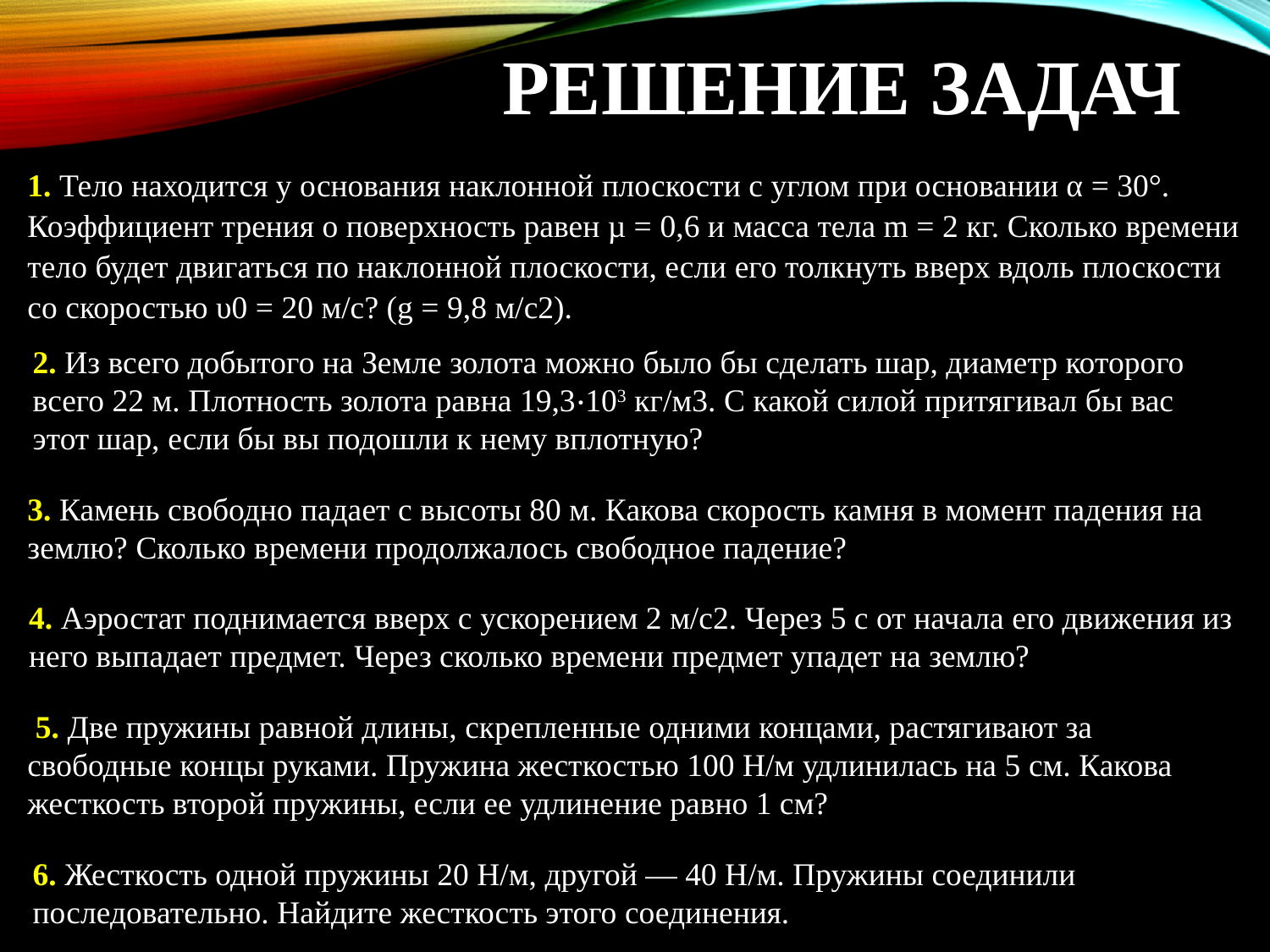

# РЕШЕНИЕ ЗАДАЧ
1. Тело находится у основания наклонной плоскости с углом при основании α = 30°. Коэффициент трения о поверхность равен µ = 0,6 и масса тела m = 2 кг. Сколько времени тело будет двигаться по наклонной плоскости, если его толкнуть вверх вдоль плоскости со скоростью υ0 = 20 м/с? (g = 9,8 м/с2).
2. Из всего добытого на Земле золота можно было бы сделать шар, диаметр которого всего 22 м. Плотность золота равна 19,3⋅103 кг/м3. С какой силой притягивал бы вас этот шар, если бы вы подошли к нему вплотную?
3. Камень свободно падает с высоты 80 м. Какова скорость камня в момент падения на землю? Сколько времени продолжалось свободное падение?
4. Аэростат поднимается вверх с ускорением 2 м/с2. Через 5 с от начала его движения из него выпадает предмет. Через сколько времени предмет упадет на землю?
 5. Две пружины равной длины, скрепленные одними концами, растягивают за свободные концы руками. Пружина жесткостью 100 Н/м удлинилась на 5 см. Какова жесткость второй пружины, если ее удлинение равно 1 см?
6. Жесткость одной пружины 20 Н/м, другой — 40 Н/м. Пружины соединили последовательно. Найдите жесткость этого соединения.